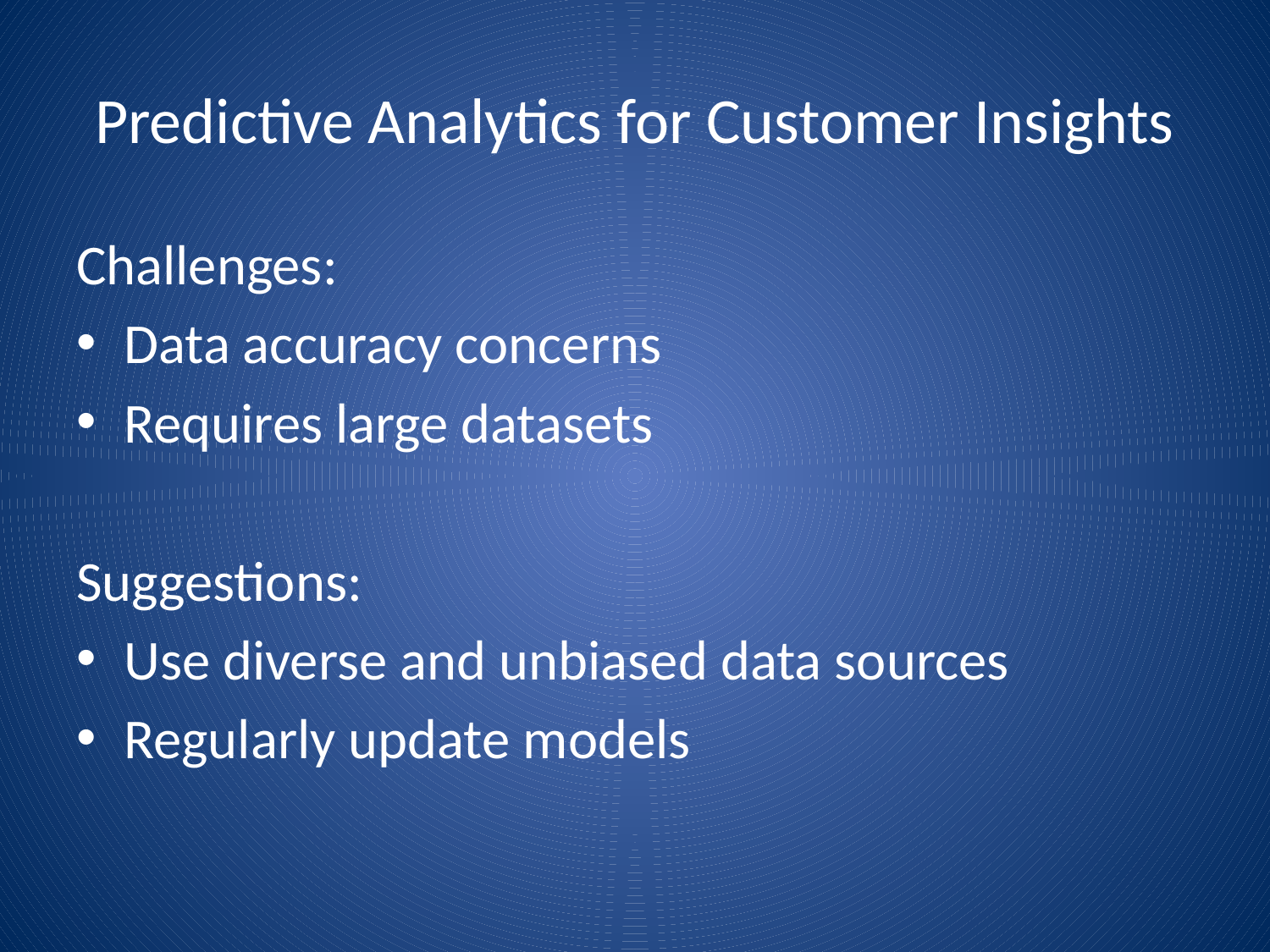

# Predictive Analytics for Customer Insights
Challenges:
Data accuracy concerns
Requires large datasets

Suggestions:
Use diverse and unbiased data sources
Regularly update models